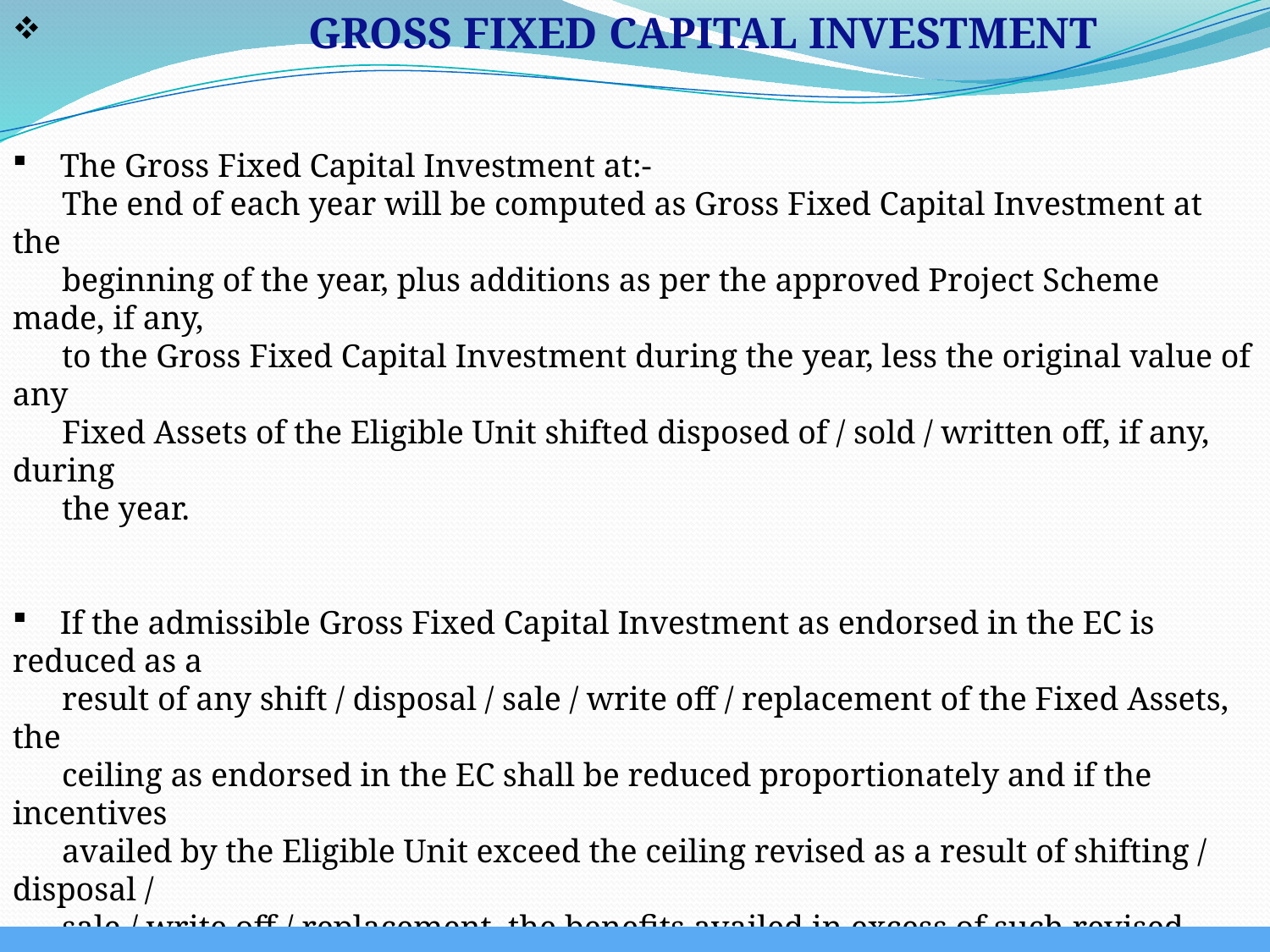

GROSS FIXED CAPITAL INVESTMENT

    The Gross Fixed Capital Investment at:-
      The end of each year will be computed as Gross Fixed Capital Investment at the
      beginning of the year, plus additions as per the approved Project Scheme made, if any,
      to the Gross Fixed Capital Investment during the year, less the original value of any
      Fixed Assets of the Eligible Unit shifted disposed of / sold / written off, if any, during
      the year.

    If the admissible Gross Fixed Capital Investment as endorsed in the EC is reduced as a
      result of any shift / disposal / sale / write off / replacement of the Fixed Assets, the
      ceiling as endorsed in the EC shall be reduced proportionately and if the incentives
      availed by the Eligible Unit exceed the ceiling revised as a result of shifting / disposal /
      sale / write off / replacement, the benefits availed in excess of such revised ceiling shall
      stand recoverable/refundable forthwith with interest at the rate of 12% from the date of
      such excess availment till the date of actual payment.

     Any increase in the Gross Fixed Capital Investment as a result of replacement of any of
      the Fixed Assets earlier considered under the EC shall not have any additional
      incentives.
 WWW.INDUSTRIALSUBSIDY.COM                                   BY CA G.B.MODI